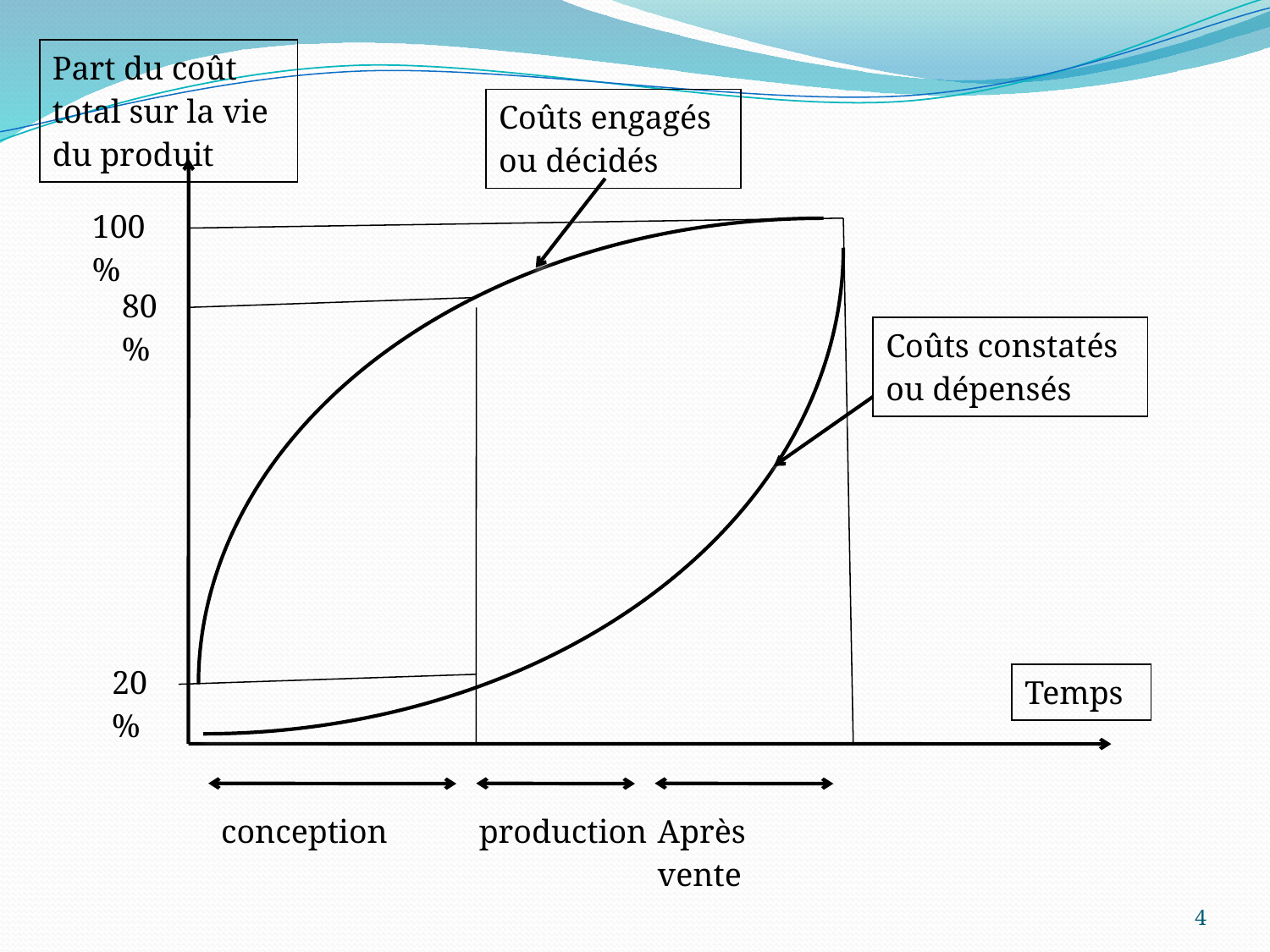

| Part du coût total sur la vie du produit |
| --- |

| Coûts engagés ou décidés |
| --- |
| 100% |
| --- |
| 80% |
| --- |
| Coûts constatés ou dépensés |
| --- |
| 20% |
| --- |
| Temps |
| --- |
| conception |
| --- |
| production |
| --- |
| Après vente |
| --- |
4